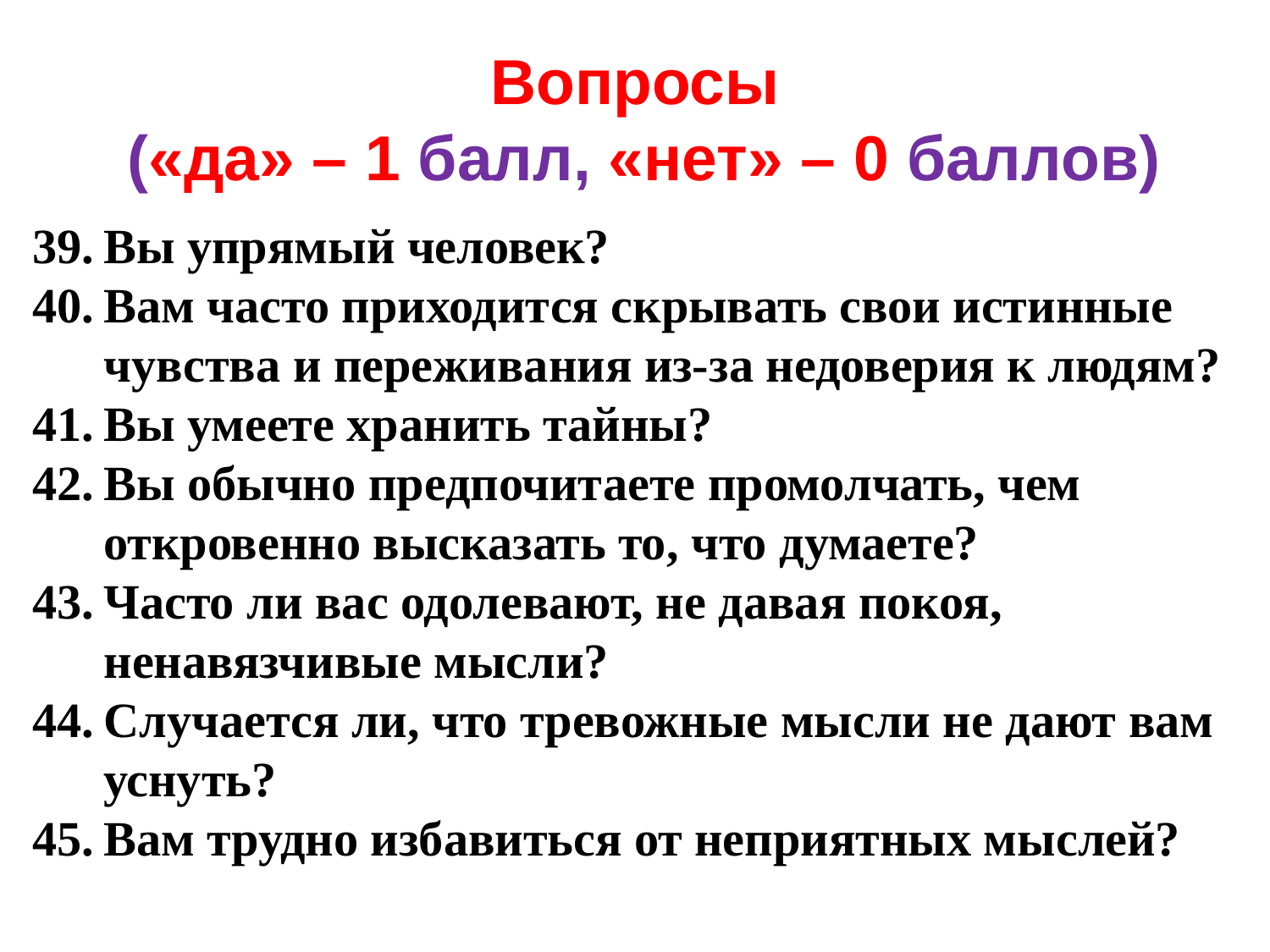

# Вопросы («да» – 1 балл, «нет» – 0 баллов)
Вы упрямый человек?
Вам часто приходится скрывать свои истинные чувства и переживания из-за недоверия к людям?
Вы умеете хранить тайны?
Вы обычно предпочитаете промолчать, чем откровенно высказать то, что думаете?
Часто ли вас одолевают, не давая покоя, ненавязчивые мысли?
Случается ли, что тревожные мысли не дают вам уснуть?
Вам трудно избавиться от неприятных мыслей?